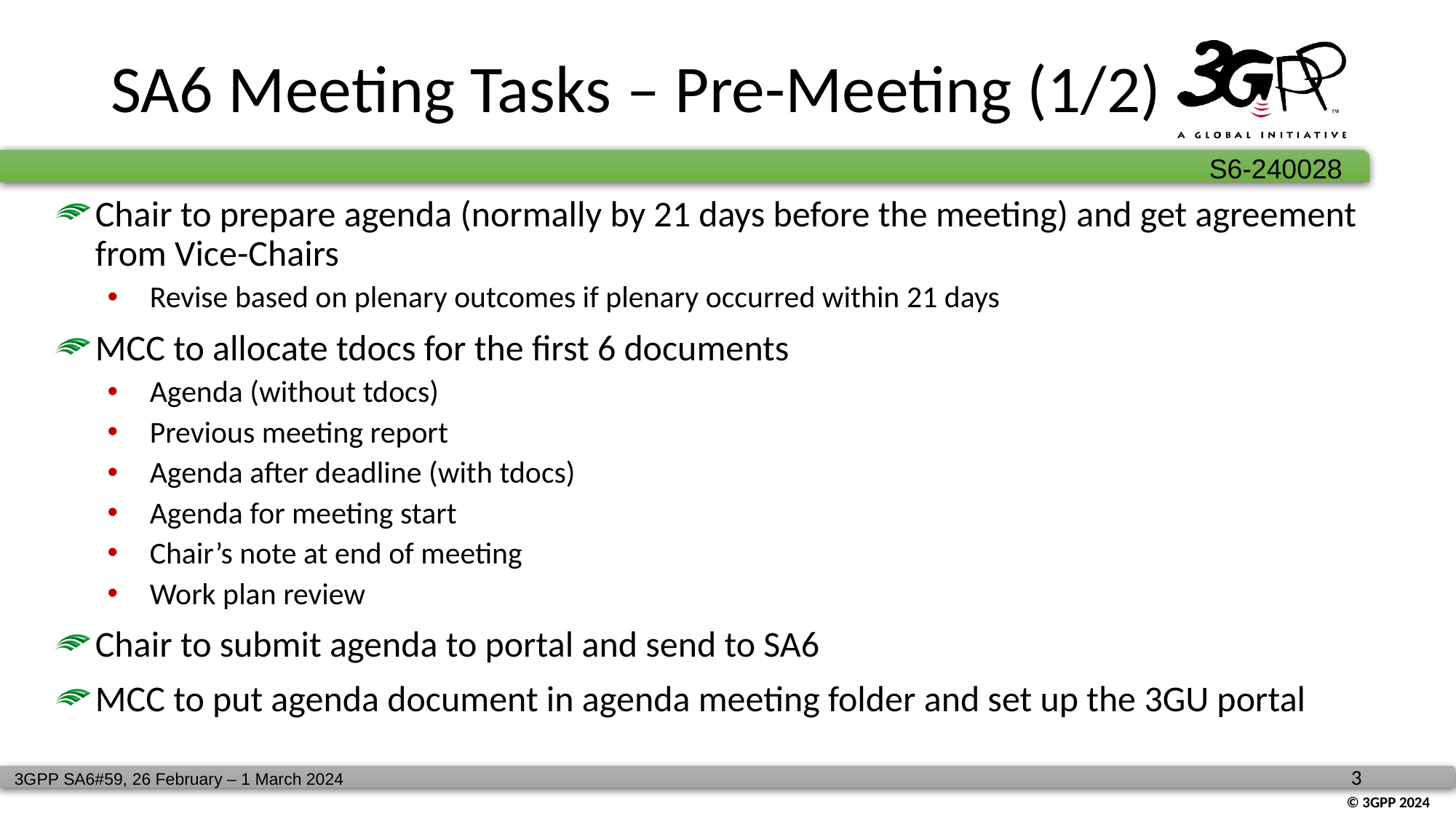

# SA6 Meeting Tasks – Pre-Meeting (1/2)
Chair to prepare agenda (normally by 21 days before the meeting) and get agreement from Vice-Chairs
Revise based on plenary outcomes if plenary occurred within 21 days
MCC to allocate tdocs for the first 6 documents
Agenda (without tdocs)
Previous meeting report
Agenda after deadline (with tdocs)
Agenda for meeting start
Chair’s note at end of meeting
Work plan review
Chair to submit agenda to portal and send to SA6
MCC to put agenda document in agenda meeting folder and set up the 3GU portal